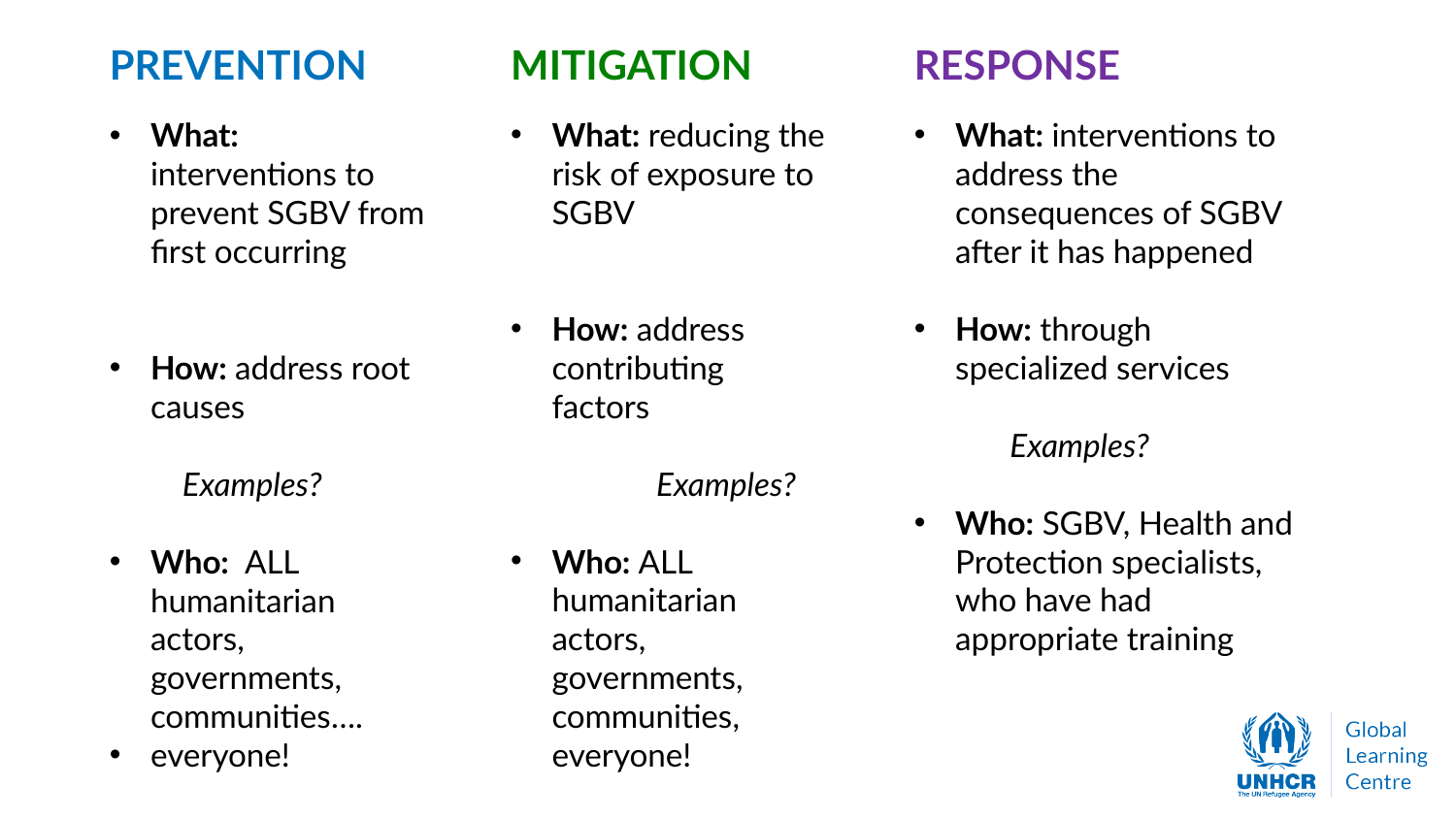

PREVENTION

What: interventions to prevent SGBV from first occurring

How: address root causes

Examples?

Who:  ALL humanitarian actors, governments, communities….
everyone!

MITIGATION

What: reducing the risk of exposure to SGBV

How: address contributing factors

	Examples?

Who: ALL humanitarian actors, governments, communities, everyone!
RESPONSE

What: interventions to address the consequences of SGBV after it has happened

How: through specialized services

Examples?

Who: SGBV, Health and Protection specialists, who have had appropriate training